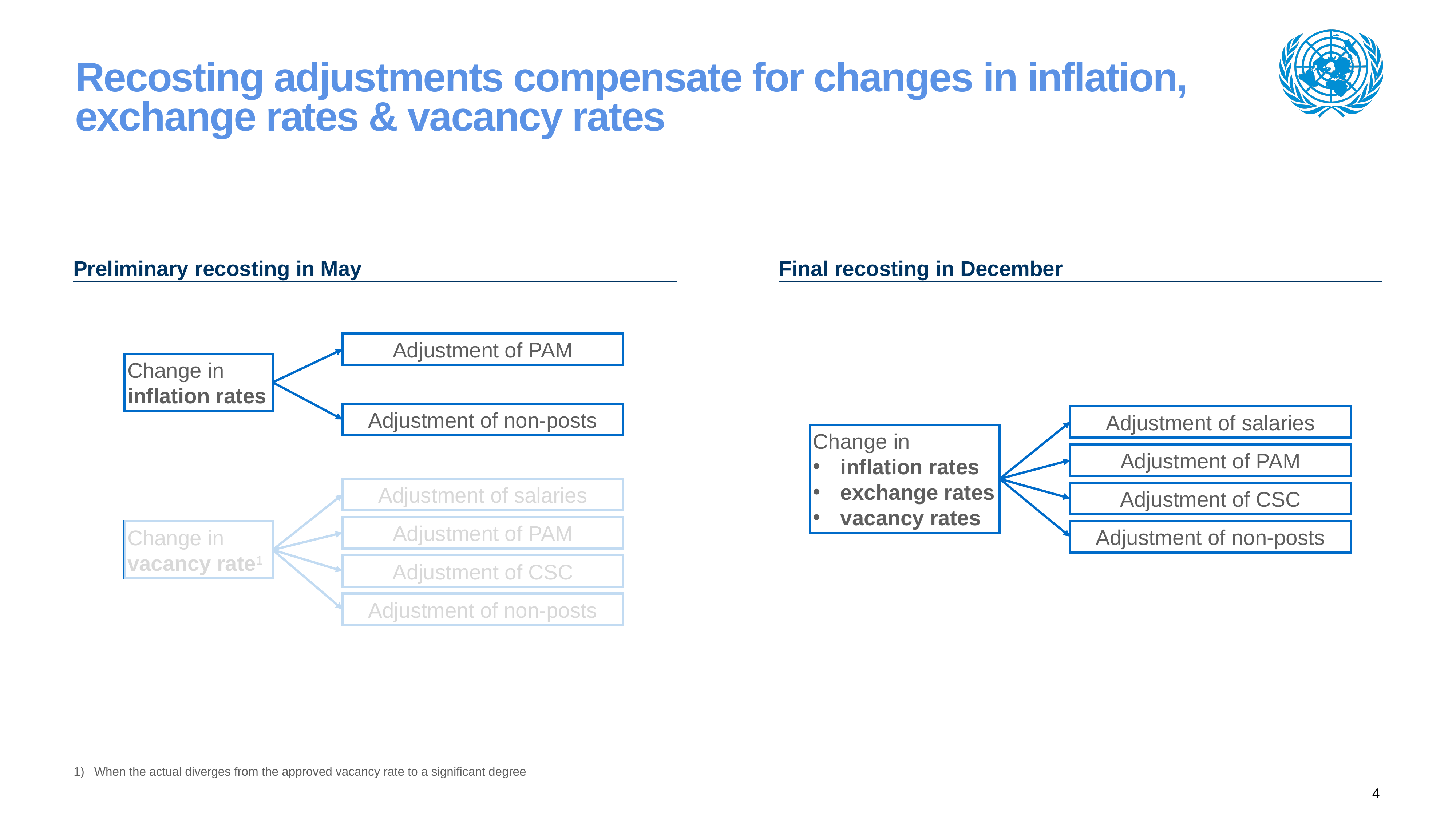

# Recosting adjustments compensate for changes in inflation, exchange rates & vacancy rates
Preliminary recosting in May
Final recosting in December
Adjustment of PAM
Change in inflation rates
Adjustment of non-posts
Adjustment of salaries
Adjustment of PAM
Change in vacancy rate1
Adjustment of CSC
Adjustment of non-posts
Adjustment of salaries
Adjustment of PAM
Adjustment of CSC
Adjustment of non-posts
Change in
inflation rates
exchange rates
vacancy rates

When the actual diverges from the approved vacancy rate to a significant degree
4